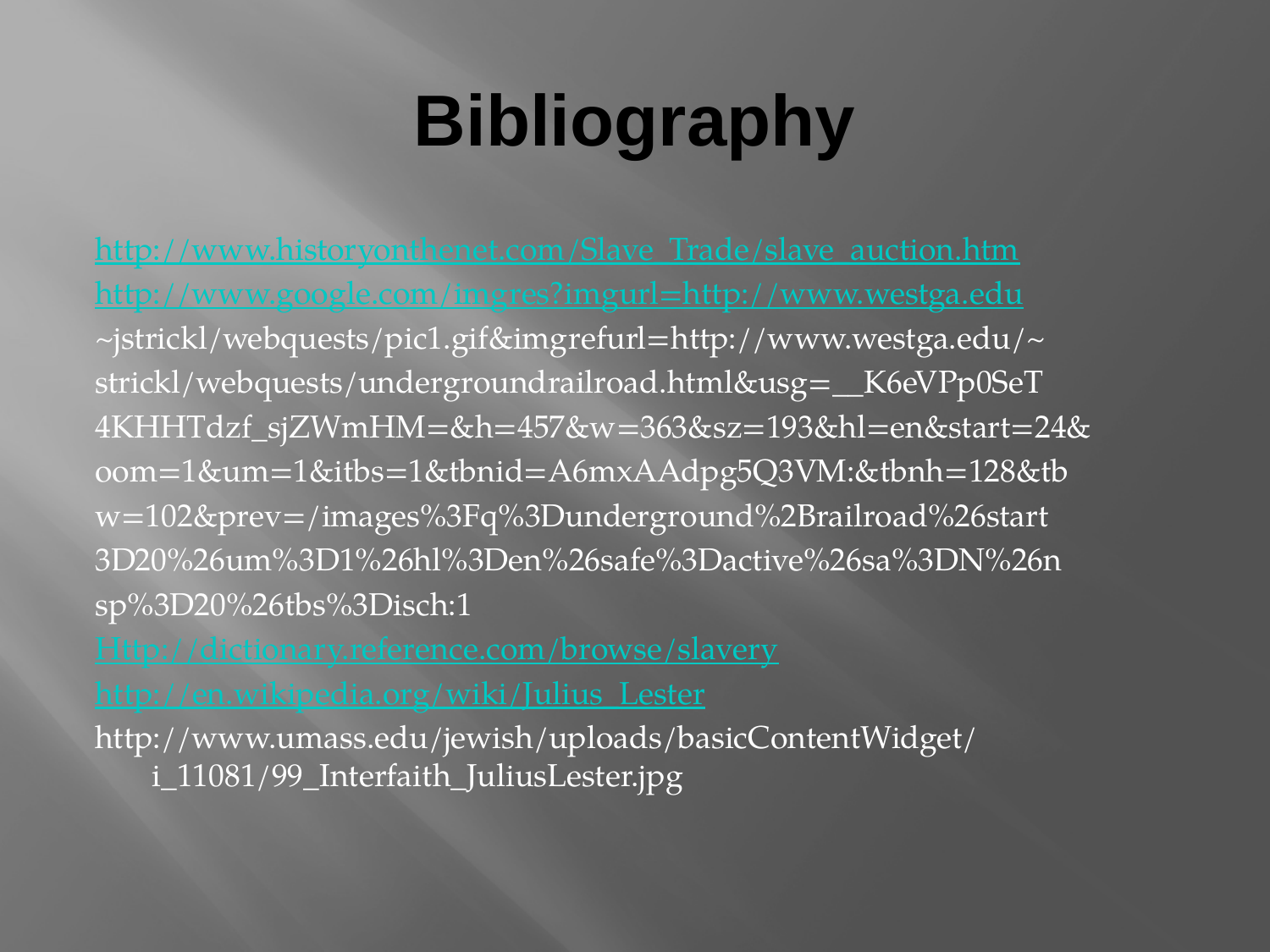

# Bibliography
http://www.historyonthenet.com/Slave_Trade/slave_auction.htm
http://www.google.com/imgres?imgurl=http://www.westga.edu
~jstrickl/webquests/pic1.gif&imgrefurl=http://www.westga.edu/~
strickl/webquests/undergroundrailroad.html&usg=__K6eVPp0SeT
4KHHTdzf_sjZWmHM=&h=457&w=363&sz=193&hl=en&start=24&
oom=1&um=1&itbs=1&tbnid=A6mxAAdpg5Q3VM:&tbnh=128&tb
w=102&prev=/images%3Fq%3Dunderground%2Brailroad%26start
3D20%26um%3D1%26hl%3Den%26safe%3Dactive%26sa%3DN%26n
sp%3D20%26tbs%3Disch:1
Http://dictionary.reference.com/browse/slavery
http://en.wikipedia.org/wiki/Julius_Lester
http://www.umass.edu/jewish/uploads/basicContentWidget/i_11081/99_Interfaith_JuliusLester.jpg